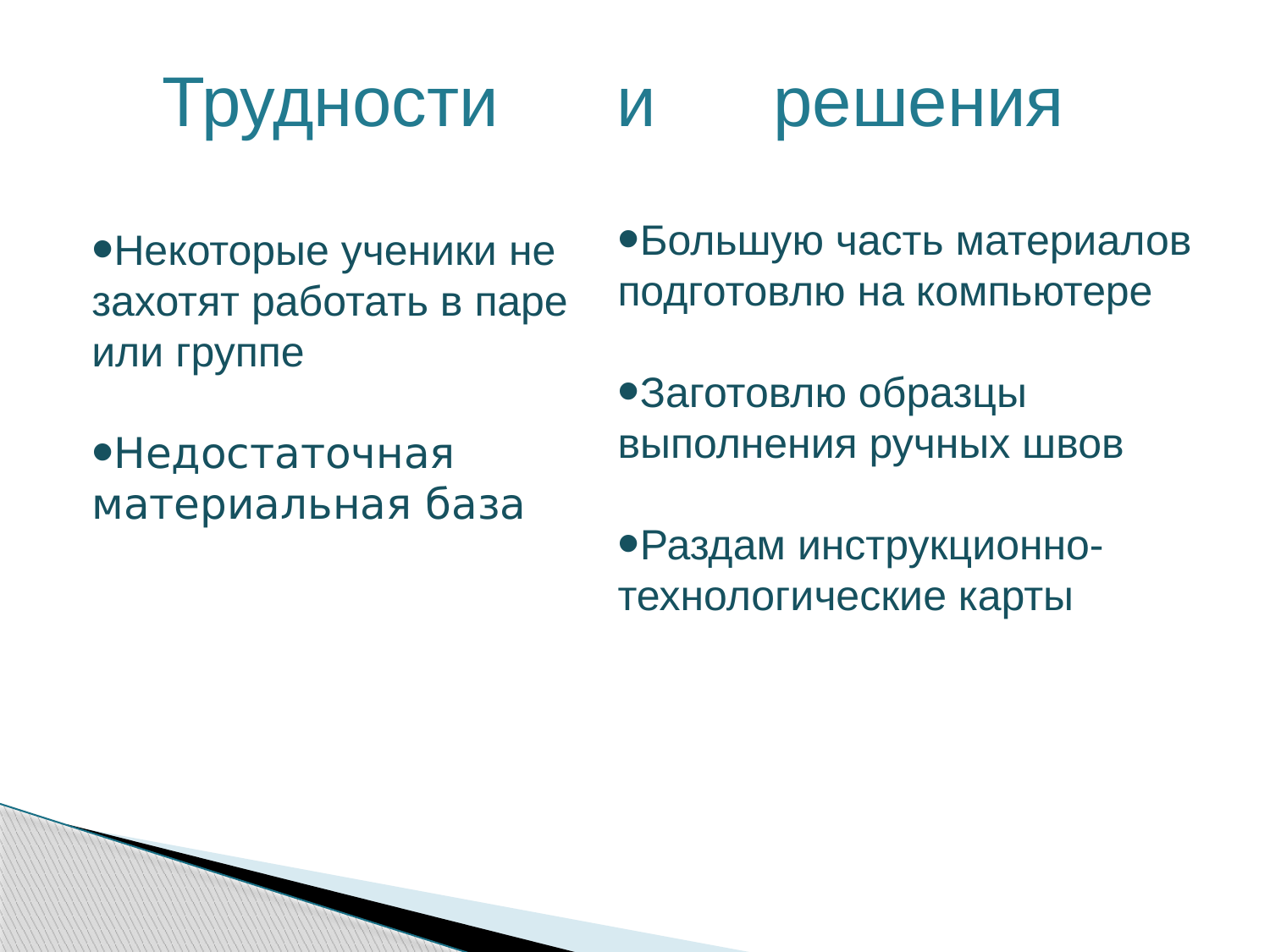

Трудности      и      решения

Большую часть материалов подготовлю на компьютере

Заготовлю образцы выполнения ручных швов

Раздам инструкционно- технологические карты

Некоторые ученики не захотят работать в паре или группе

Недостаточная материальная база